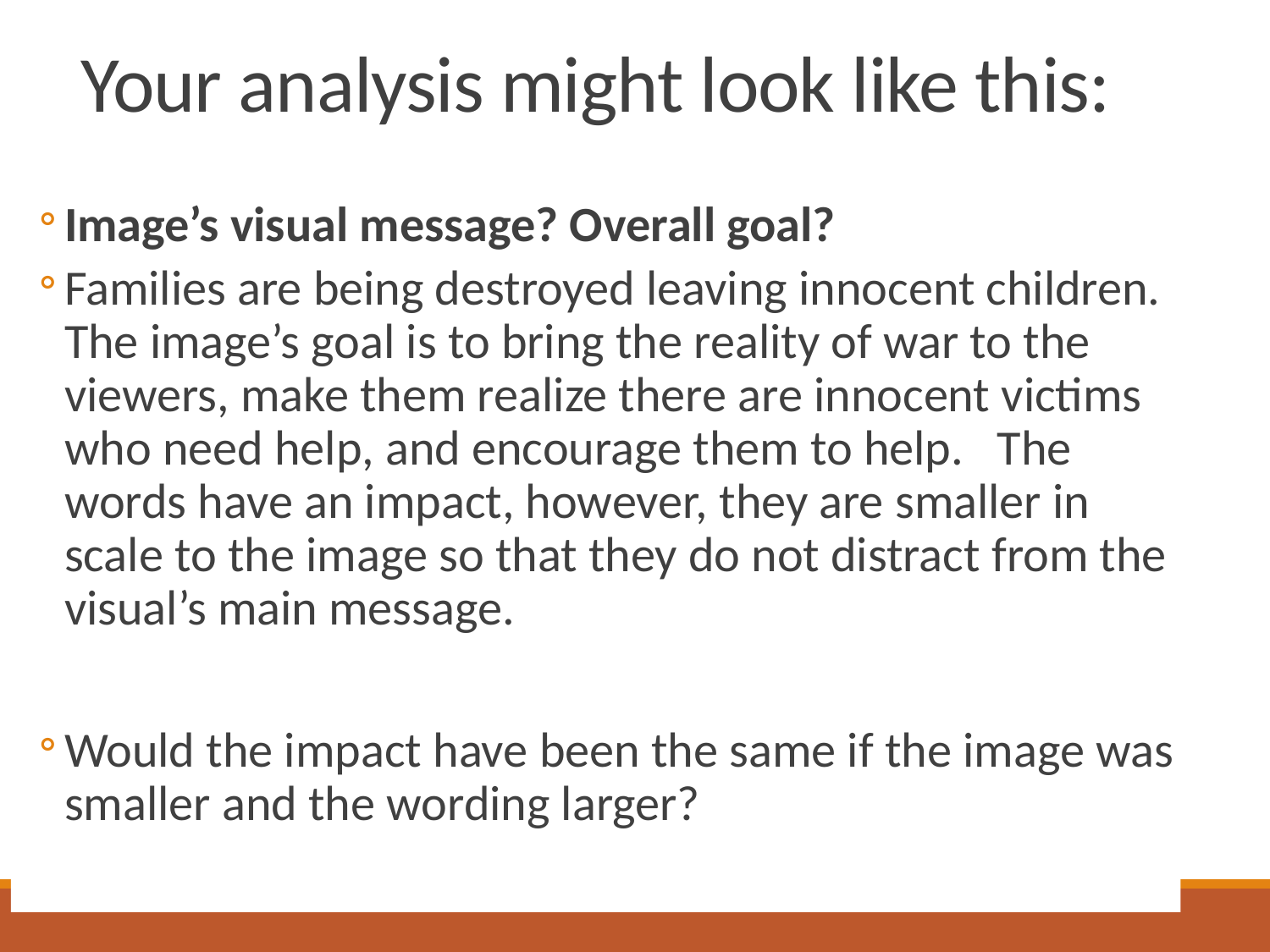

# Your analysis might look like this:
Image’s visual message? Overall goal?
Families are being destroyed leaving innocent children. The image’s goal is to bring the reality of war to the viewers, make them realize there are innocent victims who need help, and encourage them to help.   The words have an impact, however, they are smaller in scale to the image so that they do not distract from the visual’s main message.

Would the impact have been the same if the image was smaller and the wording larger?